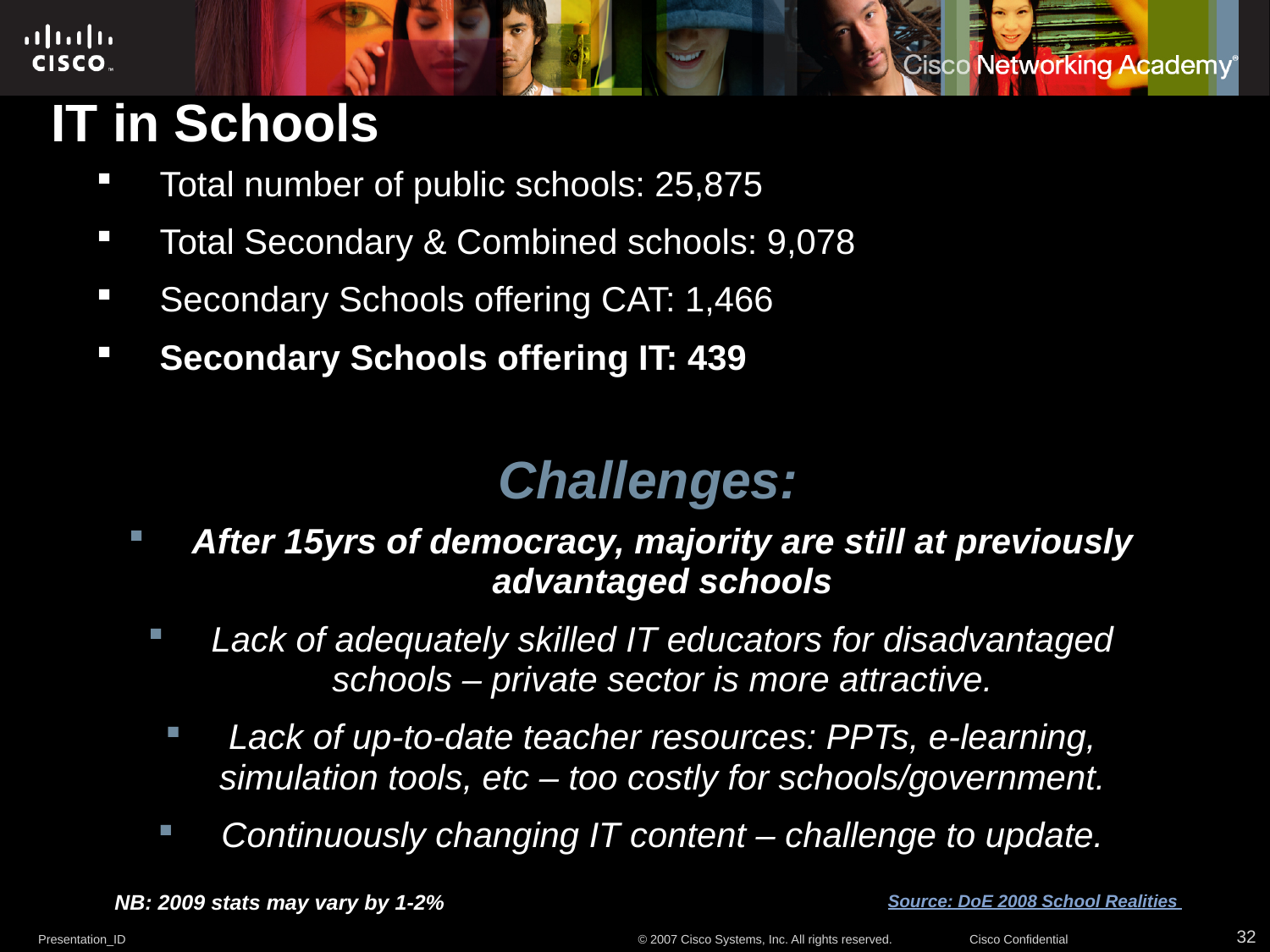

# IT in Schools
Total number of public schools: 25,875
Total Secondary & Combined schools: 9,078
Secondary Schools offering CAT: 1,466
Secondary Schools offering IT: 439
Challenges:
After 15yrs of democracy, majority are still at previously advantaged schools
Lack of adequately skilled IT educators for disadvantaged schools – private sector is more attractive.
Lack of up-to-date teacher resources: PPTs, e-learning, simulation tools, etc – too costly for schools/government.
Continuously changing IT content – challenge to update.

NB: 2009 stats may vary by 1-2%
Source: DoE 2008 School Realities